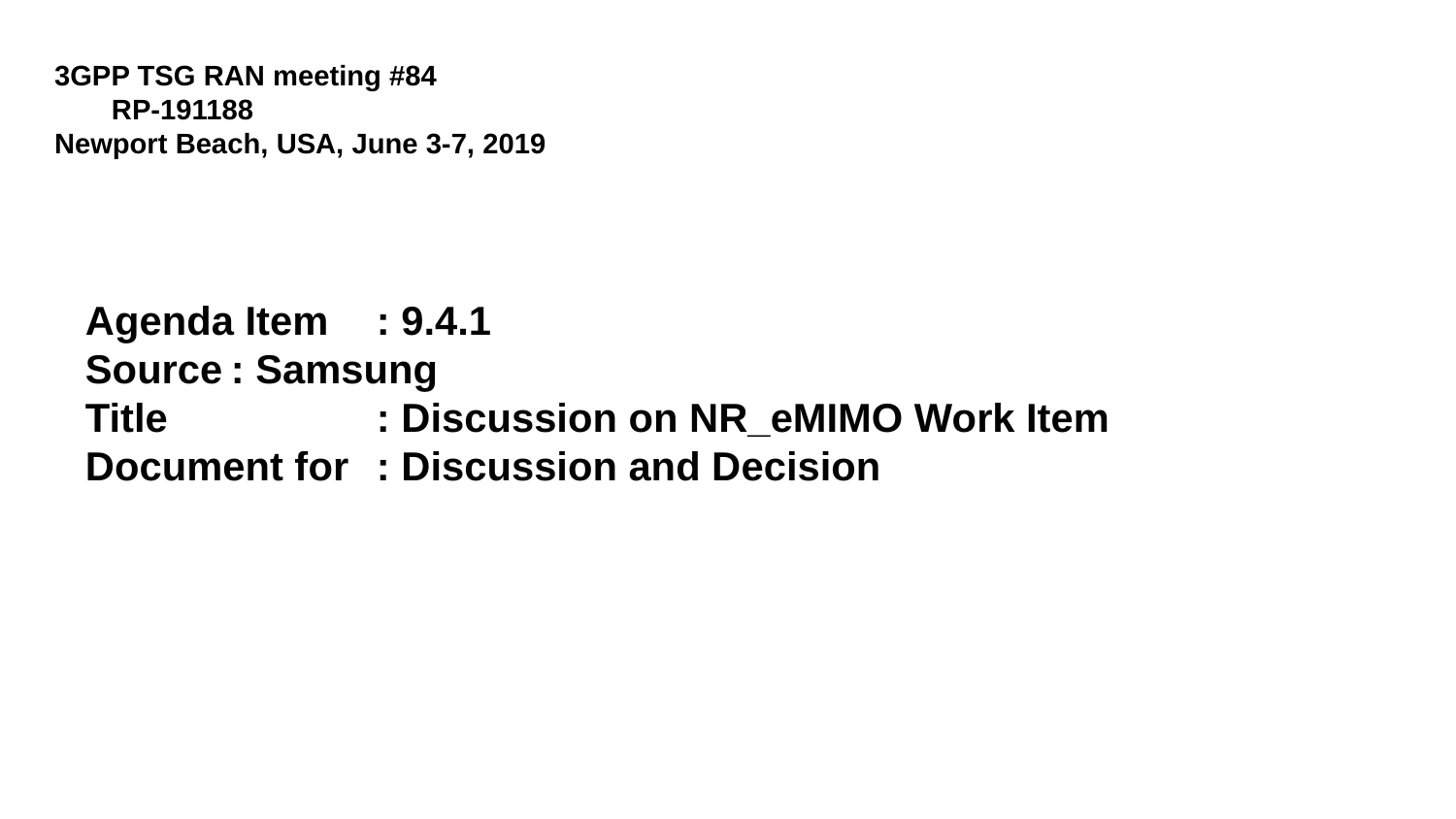

3GPP TSG RAN meeting #84								RP-191188
Newport Beach, USA, June 3-7, 2019
# Agenda Item	: 9.4.1 Source	: Samsung Title		: Discussion on NR_eMIMO Work Item Document for	: Discussion and Decision